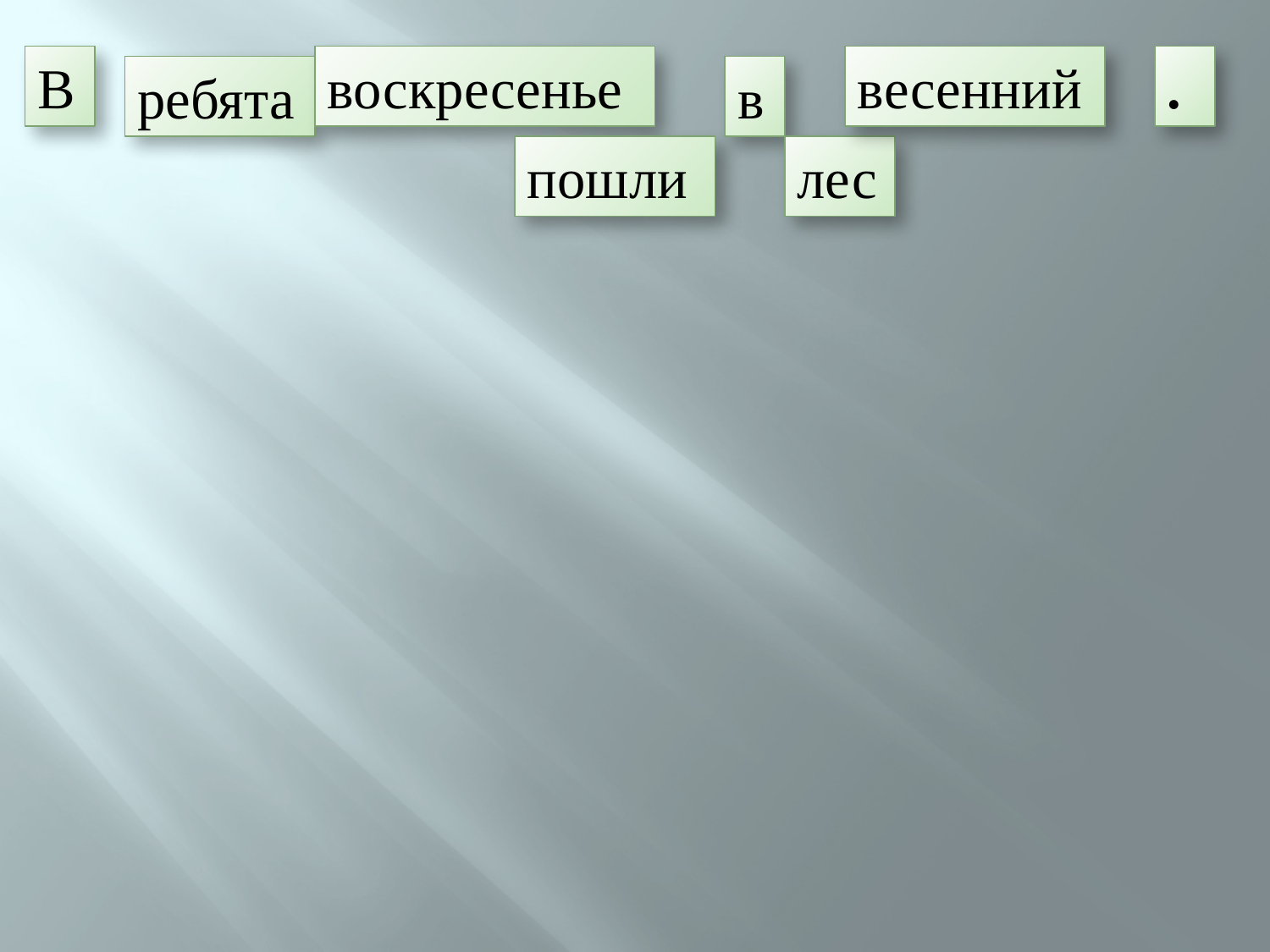

В
воскресенье
весенний
.
ребята
в
пошли
лес